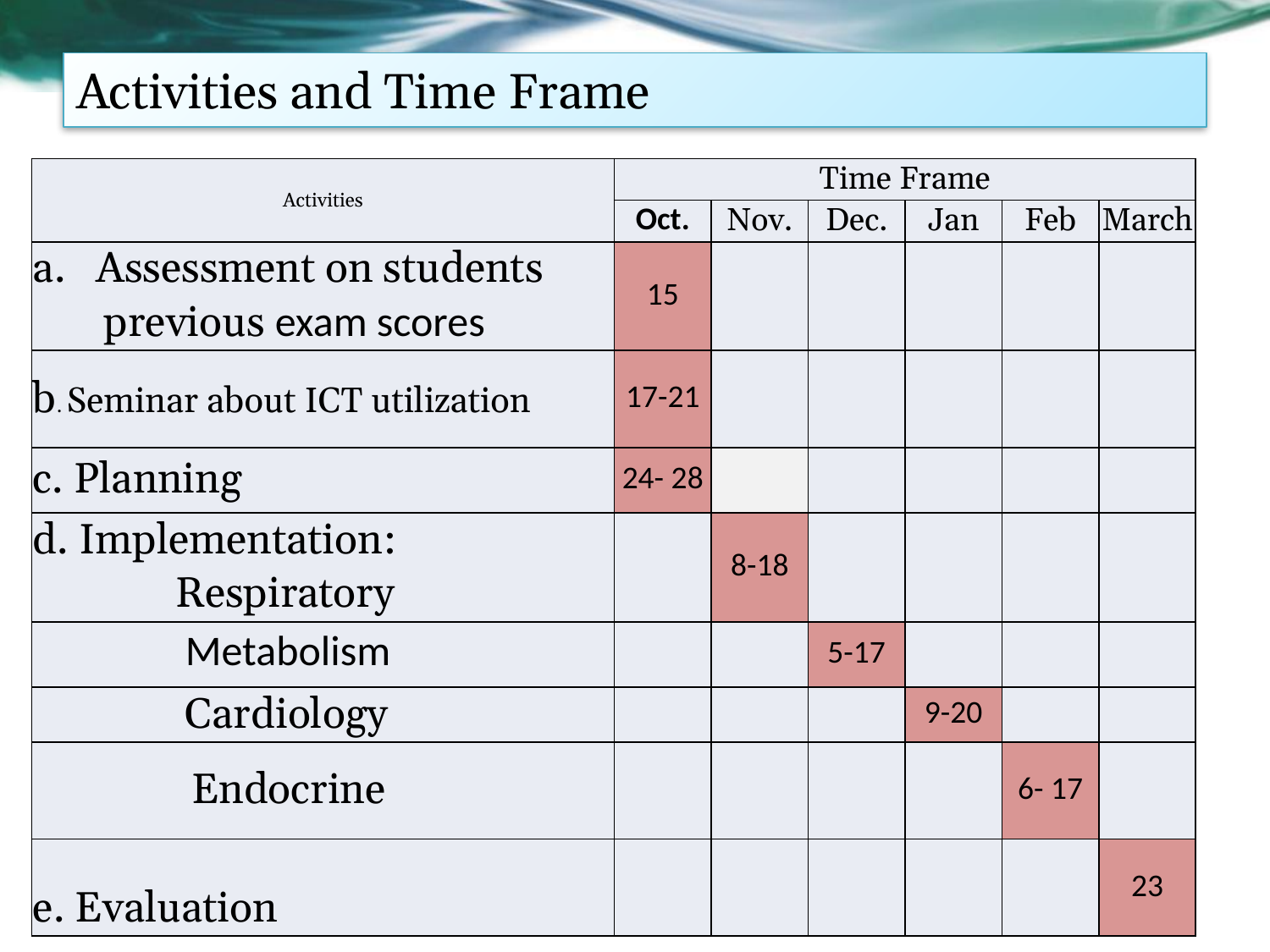

# Activities and Time Frame
| Activities | Time Frame |  |  |  |  |  |
| --- | --- | --- | --- | --- | --- | --- |
|  | Oct. | Nov. | Dec. | Jan | Feb | March |
| Assessment on students previous exam scores | 15 |  |  |  |  |  |
| b. Seminar about ICT utilization | 17-21 |  |  |  |  |  |
| c. Planning | 24- 28 |  |  |  |  |  |
| d. Implementation: Respiratory |  | 8-18 |  |  |  |  |
| Metabolism |  |  | 5-17 |  |  |  |
| Cardiology |  |  |  | 9-20 |  |  |
| Endocrine |  |  |  |  | 6- 17 |  |
| e. Evaluation |  |  |  |  |  | 23 |